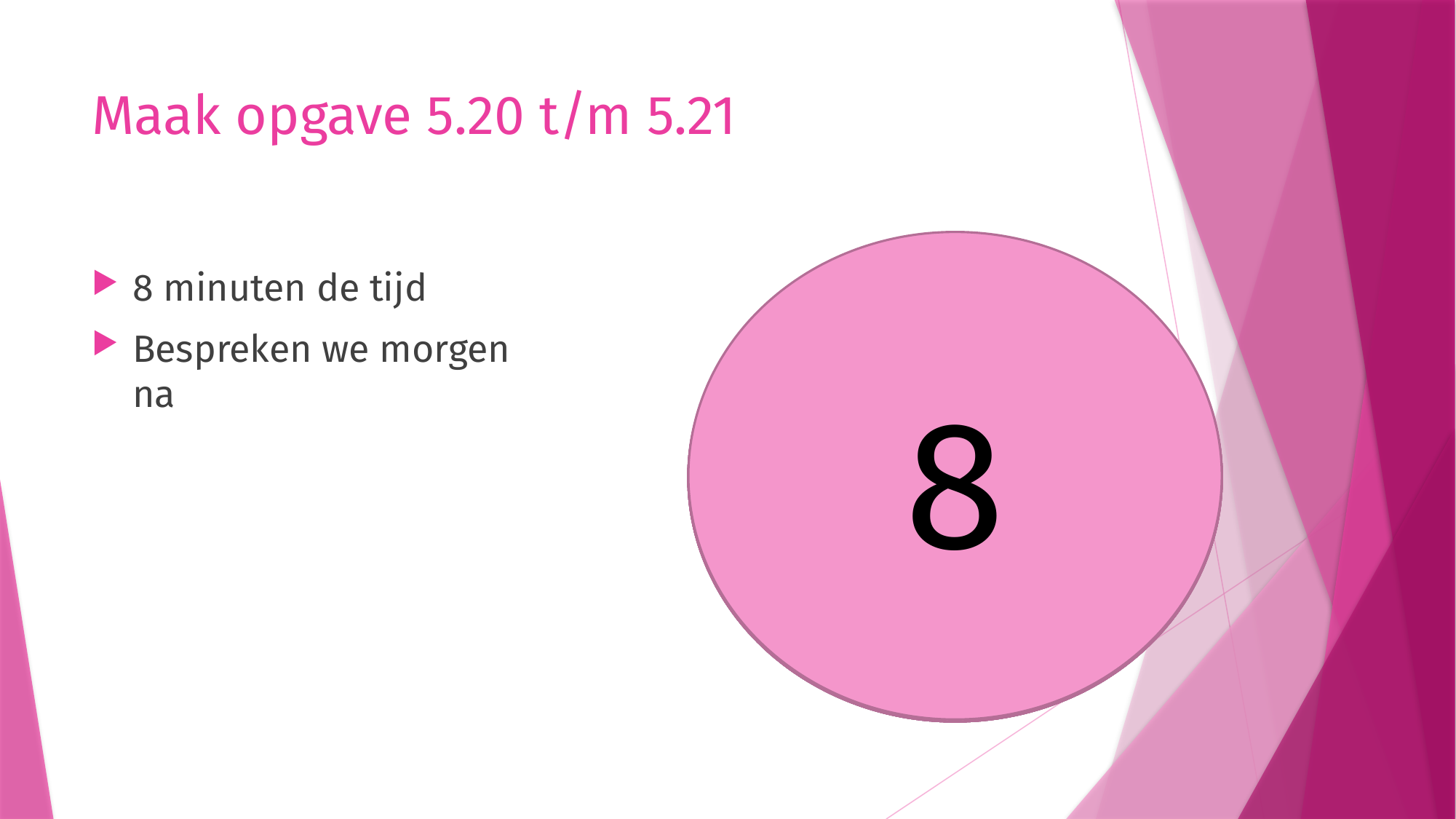

# Maak opgave 5.20 t/m 5.21
8
5
6
7
4
3
1
2
8 minuten de tijd
Bespreken we morgen na